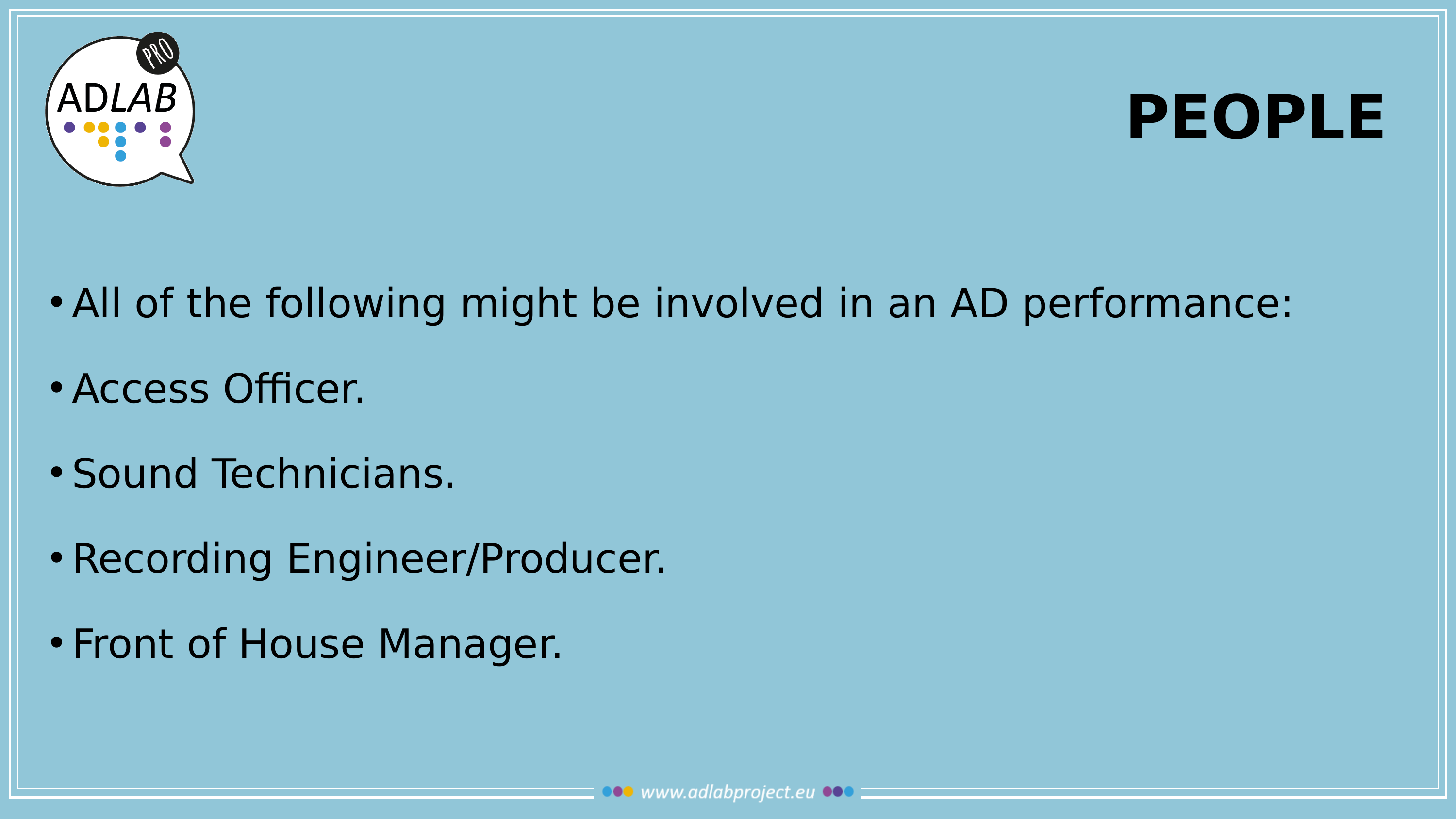

# People
All of the following might be involved in an AD performance:
Access Officer.
Sound Technicians.
Recording Engineer/Producer.
Front of House Manager.